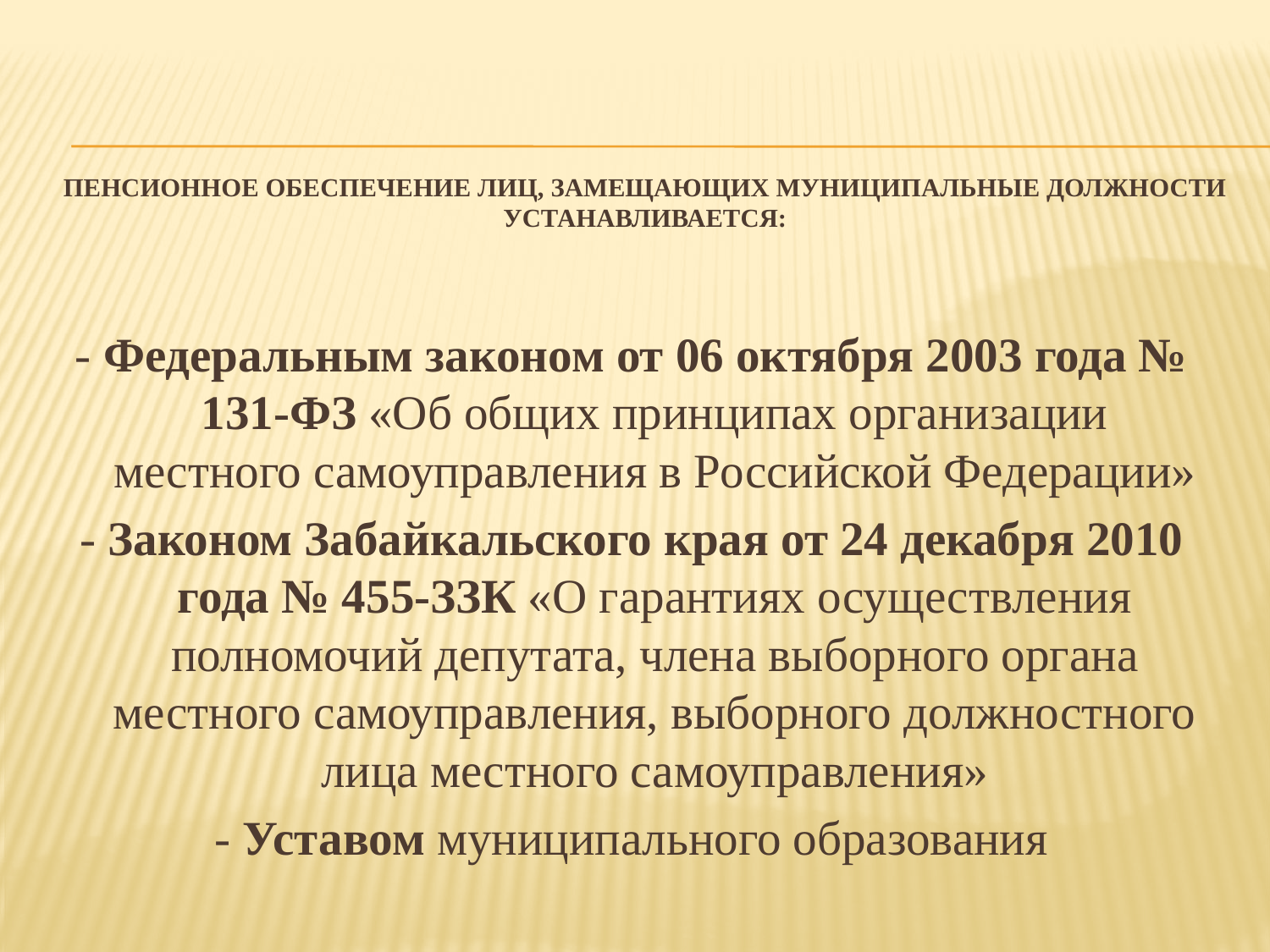

# пенсионное обеспечение лиц, замещающих муниципальные должности устанавливается:
- Федеральным законом от 06 октября 2003 года № 131-ФЗ «Об общих принципах организации местного самоуправления в Российской Федерации»
- Законом Забайкальского края от 24 декабря 2010 года № 455-ЗЗК «О гарантиях осуществления полномочий депутата, члена выборного органа местного самоуправления, выборного должностного лица местного самоуправления»
- Уставом муниципального образования